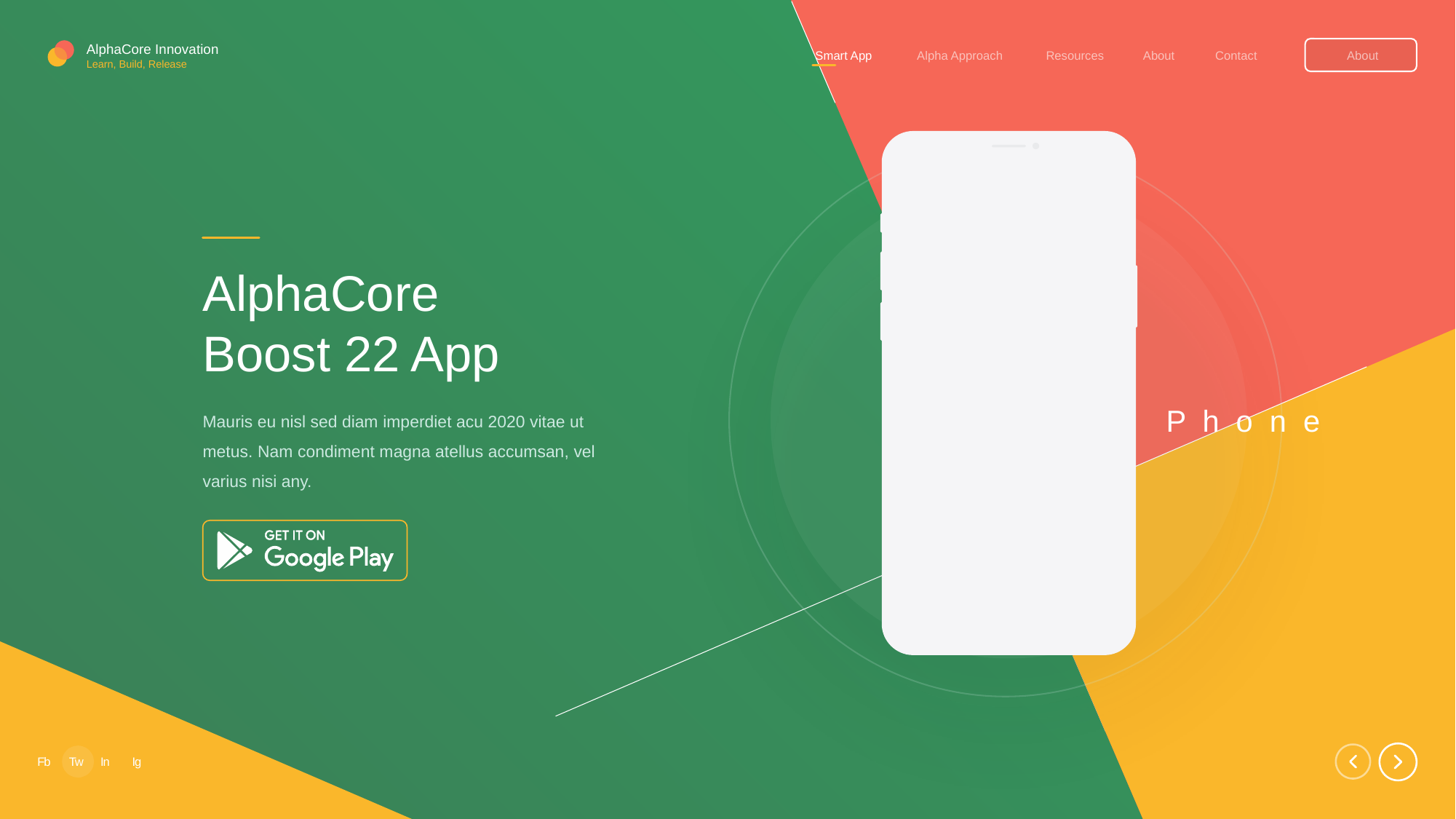

AlphaCore Innovation

Smart App
Alpha Approach
Resources
About
Contact
About
Learn, Build, Release

AlphaCore
Boost 22 App
Mauris eu nisl sed diam imperdiet acu 2020 vitae ut metus. Nam condiment magna atellus accumsan, vel varius nisi any.
P  h  o  n  e

Fb
Tw
In
Ig